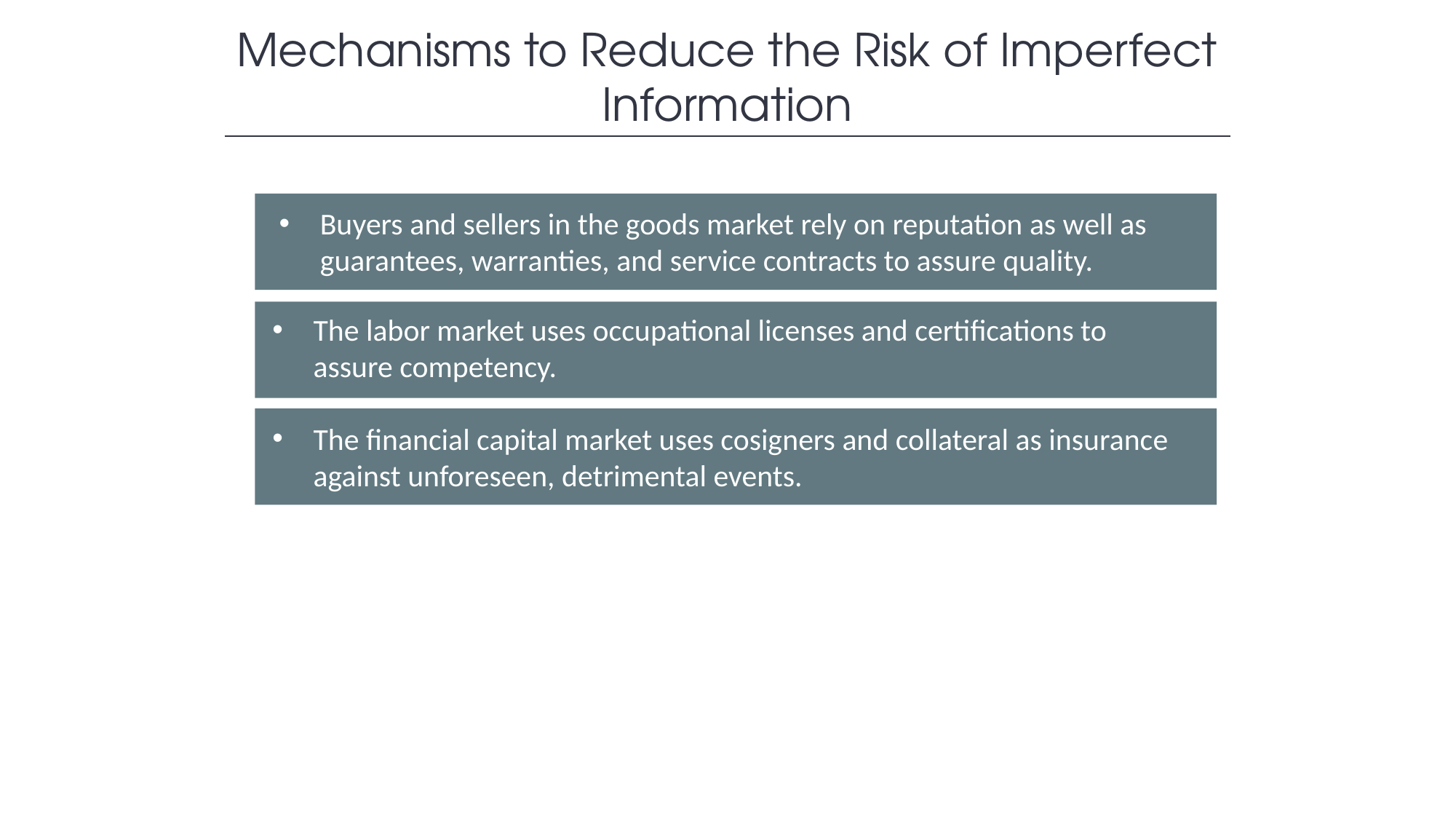

Mechanisms to Reduce the Risk of Imperfect Information

Buyers and sellers in the goods market rely on reputation as well as guarantees, warranties, and service contracts to assure quality.

The labor market uses occupational licenses and certifications to assure competency.

The financial capital market uses cosigners and collateral as insurance against unforeseen, detrimental events.